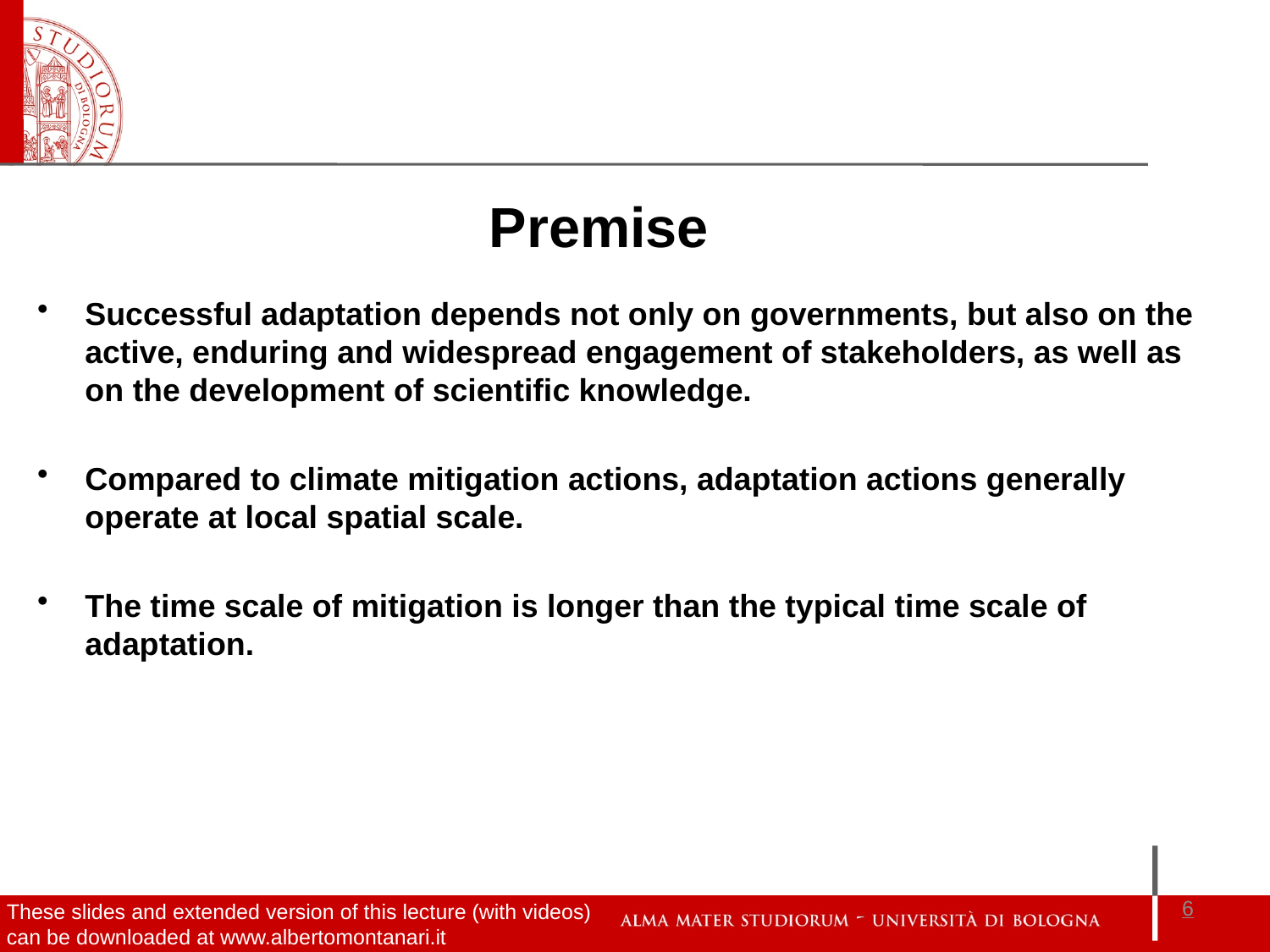

Premise
Successful adaptation depends not only on governments, but also on the active, enduring and widespread engagement of stakeholders, as well as on the development of scientific knowledge.

Compared to climate mitigation actions, adaptation actions generally operate at local spatial scale.

The time scale of mitigation is longer than the typical time scale of adaptation.
6